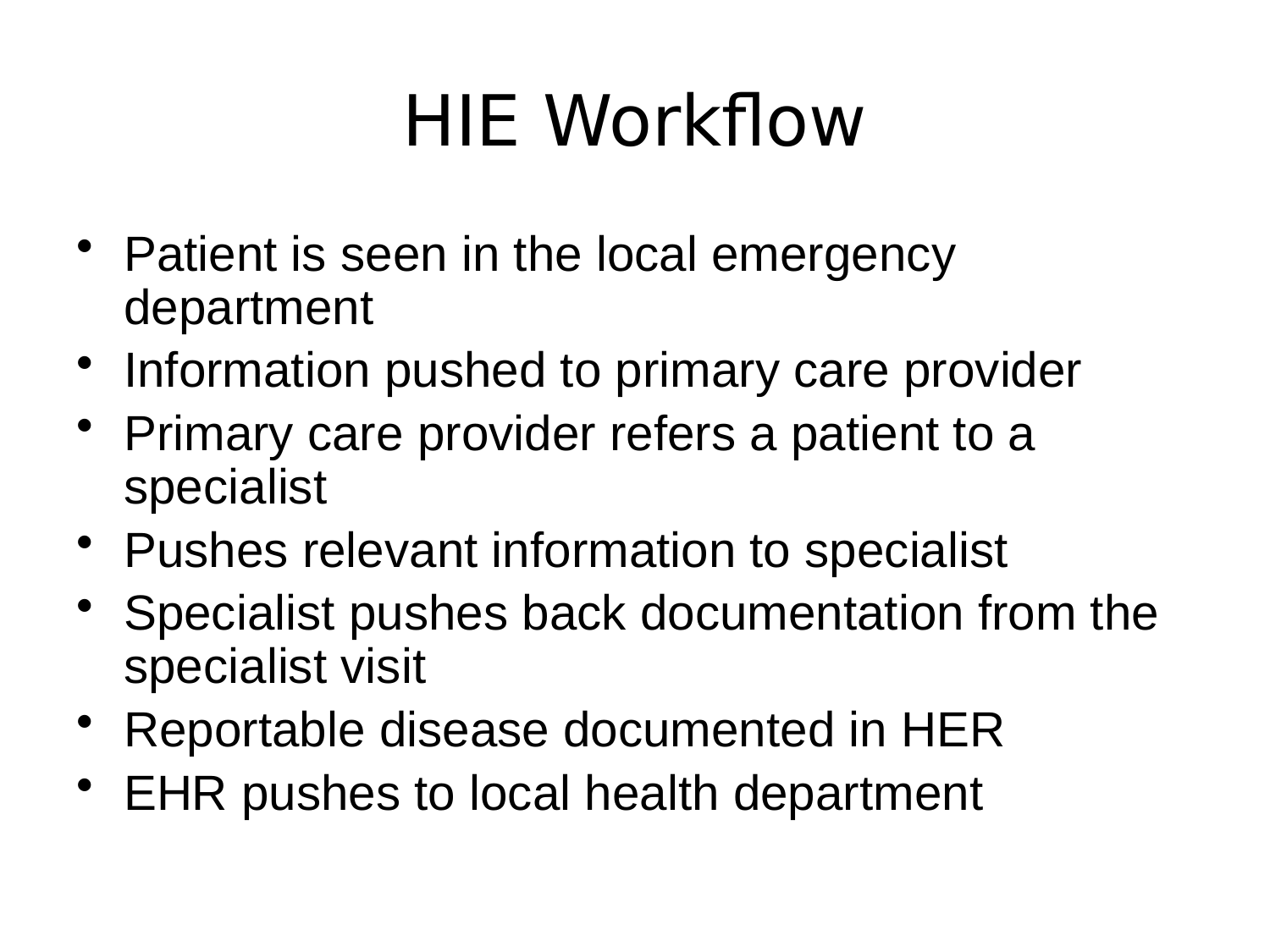

# HIE Workflow
Patient is seen in the local emergency department
Information pushed to primary care provider
Primary care provider refers a patient to a specialist
Pushes relevant information to specialist
Specialist pushes back documentation from the specialist visit
Reportable disease documented in HER
EHR pushes to local health department